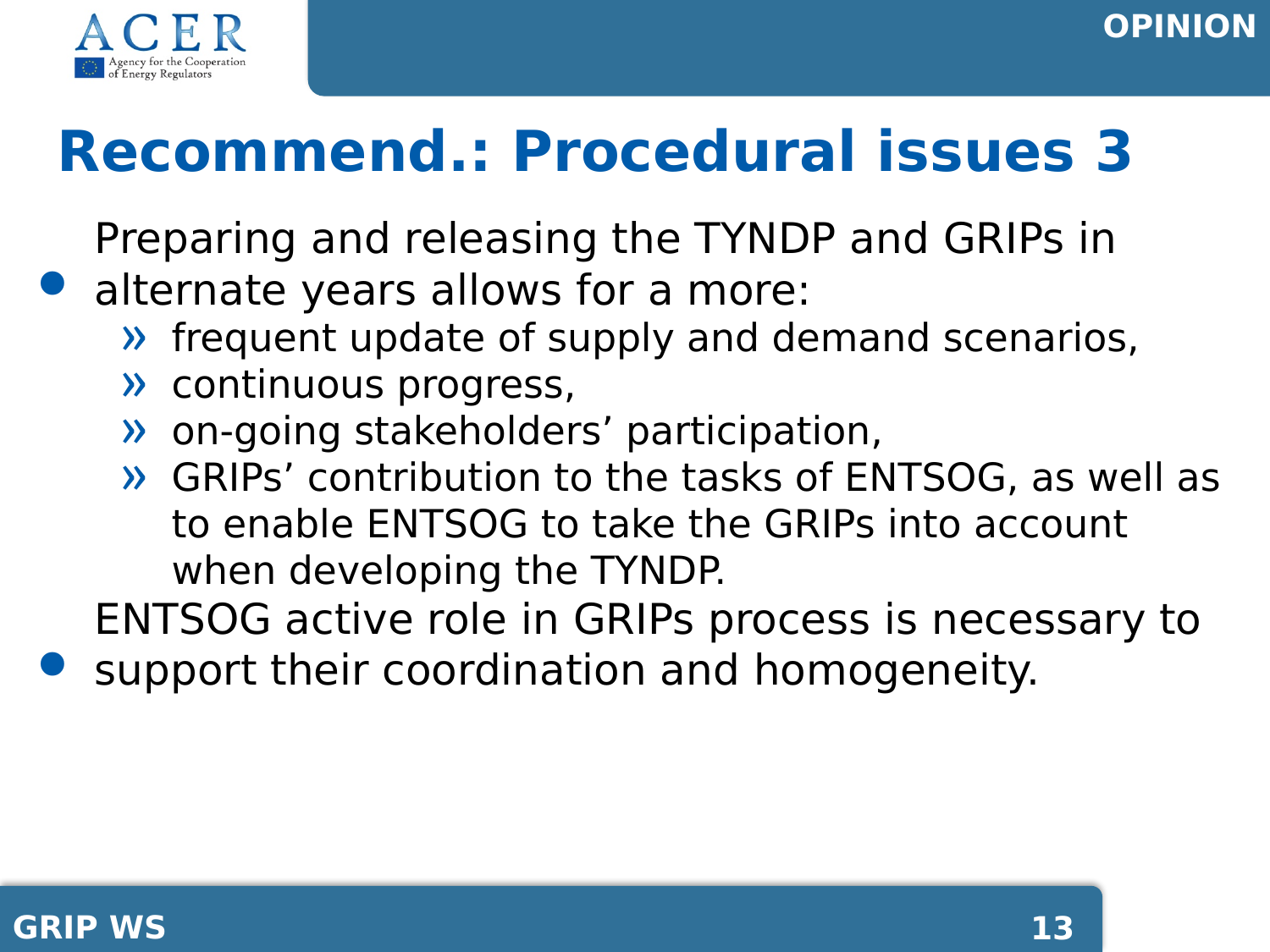

# Recommend.: Procedural issues 3
Preparing and releasing the TYNDP and GRIPs in alternate years allows for a more:
frequent update of supply and demand scenarios,
continuous progress,
on-going stakeholders’ participation,
GRIPs’ contribution to the tasks of ENTSOG, as well as to enable ENTSOG to take the GRIPs into account when developing the TYNDP.
ENTSOG active role in GRIPs process is necessary to support their coordination and homogeneity.